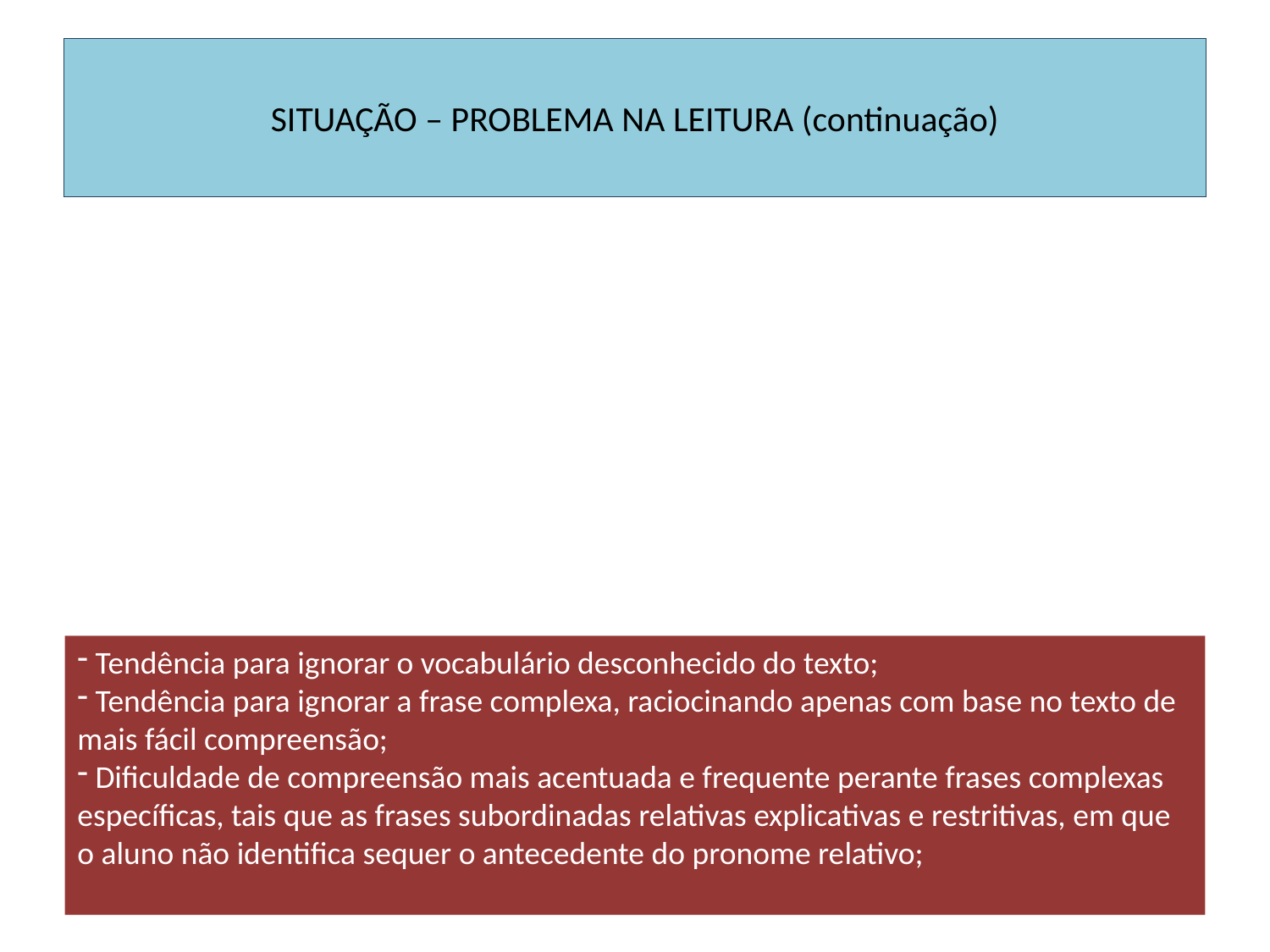

# SITUAÇÃO – PROBLEMA NA LEITURA (continuação)
 Tendência para ignorar o vocabulário desconhecido do texto;
 Tendência para ignorar a frase complexa, raciocinando apenas com base no texto de mais fácil compreensão;
 Dificuldade de compreensão mais acentuada e frequente perante frases complexas específicas, tais que as frases subordinadas relativas explicativas e restritivas, em que o aluno não identifica sequer o antecedente do pronome relativo;